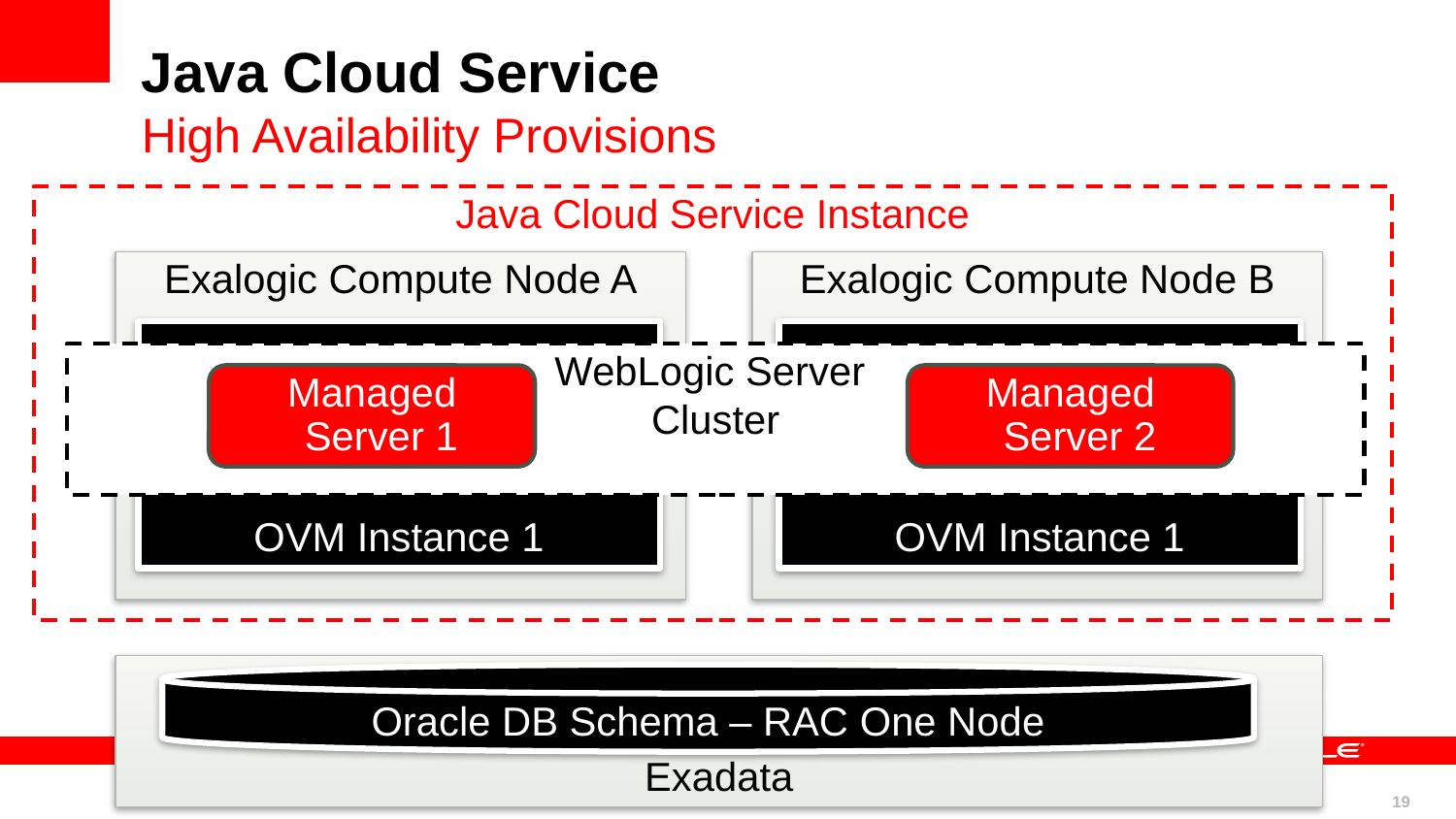

# Java Cloud Service High Availability Provisions
Java Cloud Service Instance
Exalogic Compute Node A
Exalogic Compute Node B
OVM Instance 1
OVM Instance 1
WebLogic Server
Cluster
Managed Server 1
Managed Server 2
Exadata
Oracle DB Schema – RAC One Node